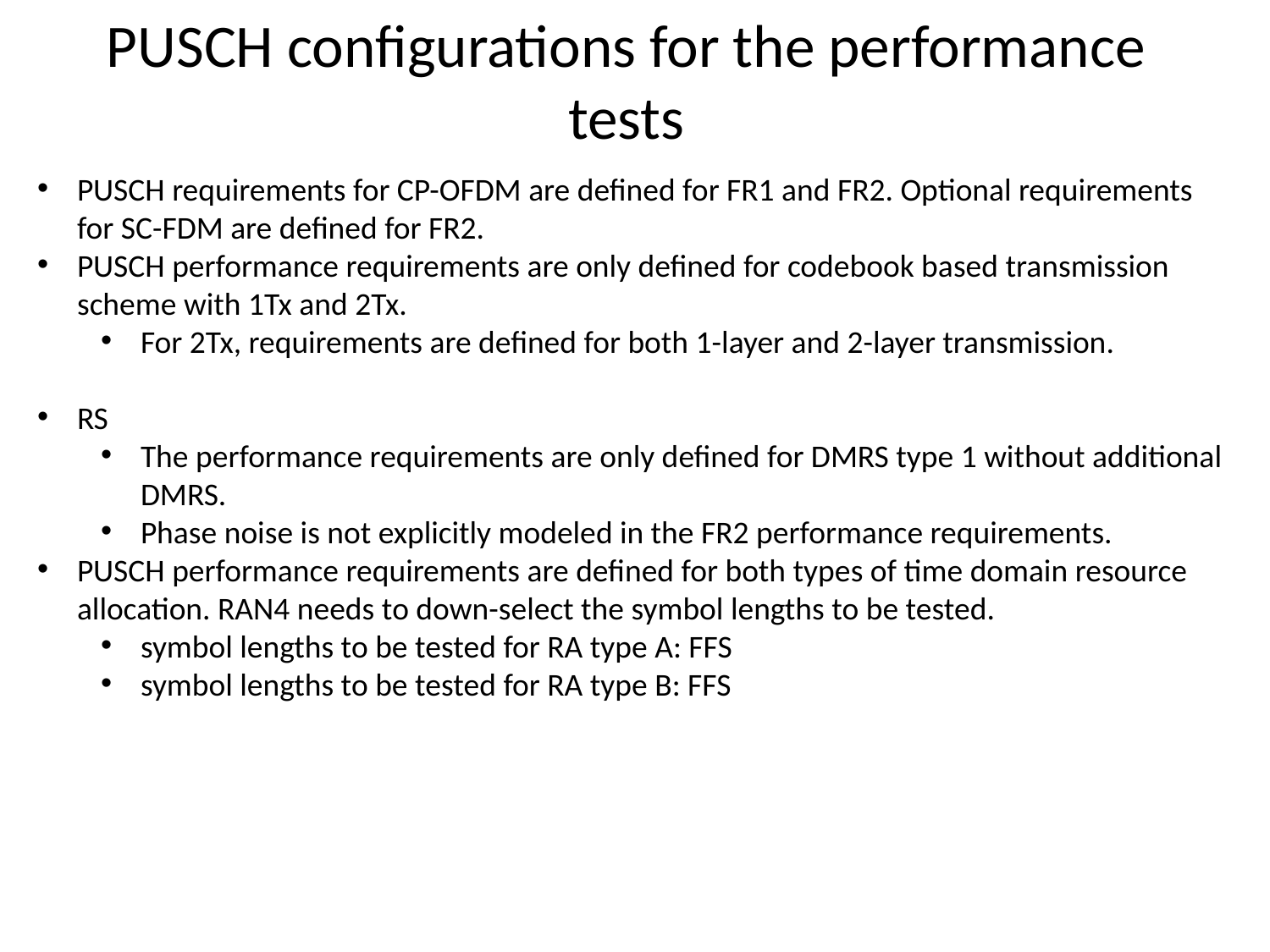

# PUSCH configurations for the performance tests
PUSCH requirements for CP-OFDM are defined for FR1 and FR2. Optional requirements for SC-FDM are defined for FR2.
PUSCH performance requirements are only defined for codebook based transmission scheme with 1Tx and 2Tx.
For 2Tx, requirements are defined for both 1-layer and 2-layer transmission.

RS
The performance requirements are only defined for DMRS type 1 without additional DMRS.
Phase noise is not explicitly modeled in the FR2 performance requirements.
PUSCH performance requirements are defined for both types of time domain resource allocation. RAN4 needs to down-select the symbol lengths to be tested.
symbol lengths to be tested for RA type A: FFS
symbol lengths to be tested for RA type B: FFS